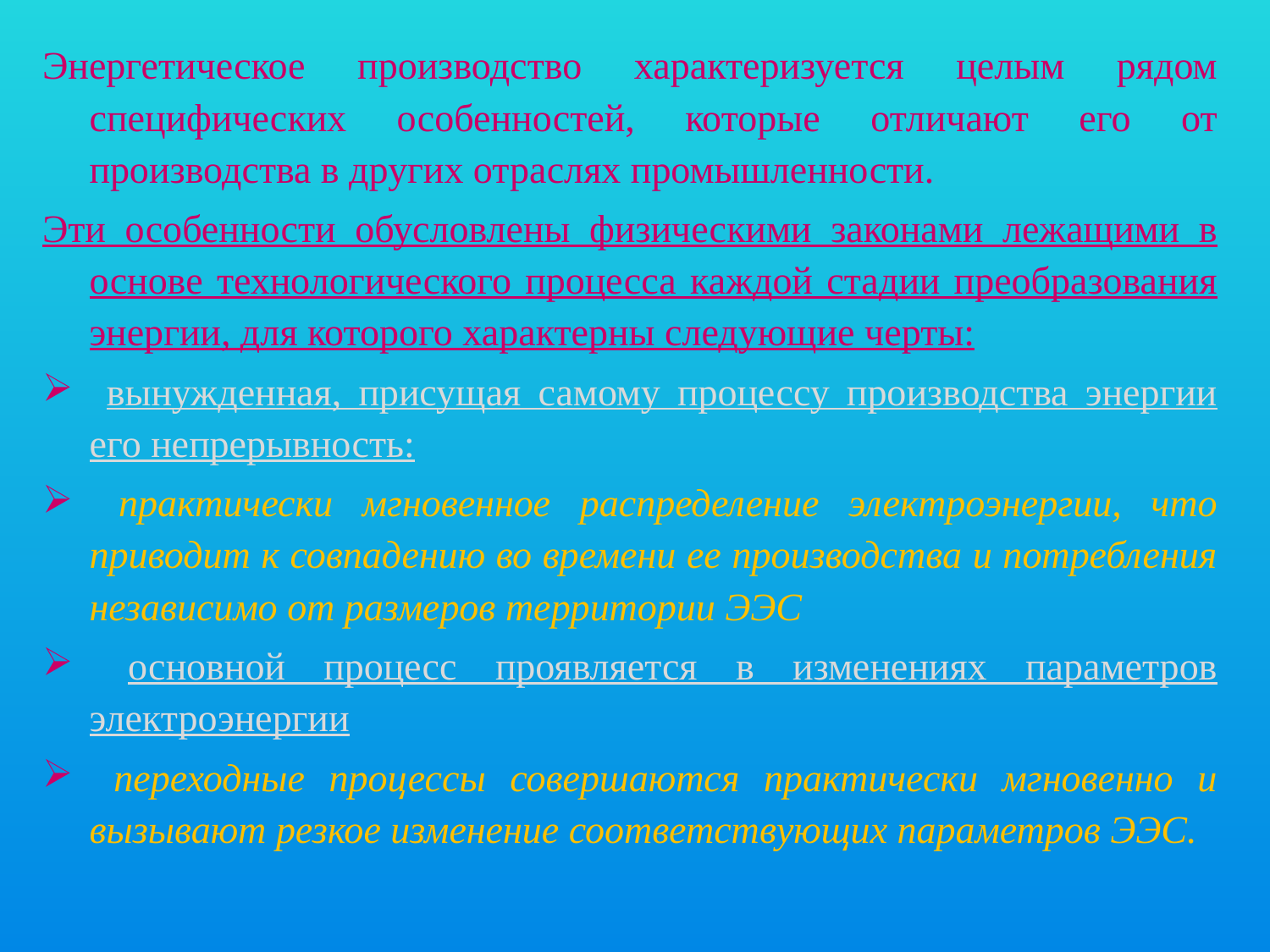

Энергетическое производство характеризуется целым рядом специфических особенностей, которые отличают его от производства в других отраслях промышленности.
Эти особенности обусловлены физическими законами лежащими в основе технологического процесса каждой стадии преобразования энергии, для которого характерны следующие черты:
 вынужденная, присущая самому процессу производства энергии его непрерывность:
 практически мгновенное распределение электроэнергии, что приводит к совпадению во времени ее производства и потребления независимо от размеров территории ЭЭС
 основной процесс проявляется в изменениях параметров электроэнергии
 переходные процессы совершаются практически мгновенно и вызывают резкое изменение соответствующих параметров ЭЭС.